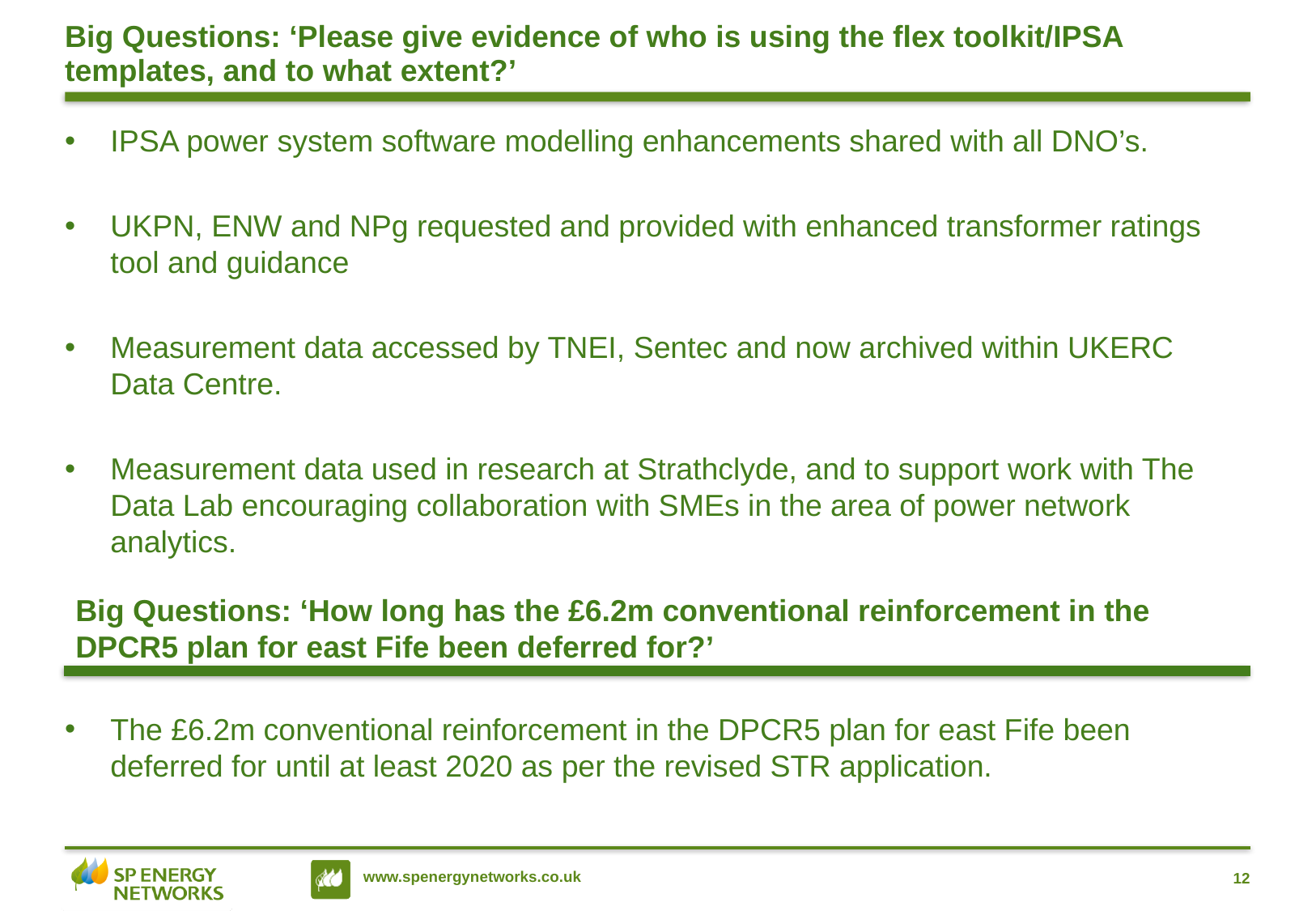

# Big Questions: ‘Please give evidence of who is using the flex toolkit/IPSA templates, and to what extent?’
IPSA power system software modelling enhancements shared with all DNO’s.

UKPN, ENW and NPg requested and provided with enhanced transformer ratings tool and guidance

Measurement data accessed by TNEI, Sentec and now archived within UKERC Data Centre.

Measurement data used in research at Strathclyde, and to support work with The Data Lab encouraging collaboration with SMEs in the area of power network analytics.

Big Questions: ‘How long has the £6.2m conventional reinforcement in the DPCR5 plan for east Fife been deferred for?’
The £6.2m conventional reinforcement in the DPCR5 plan for east Fife been deferred for until at least 2020 as per the revised STR application.